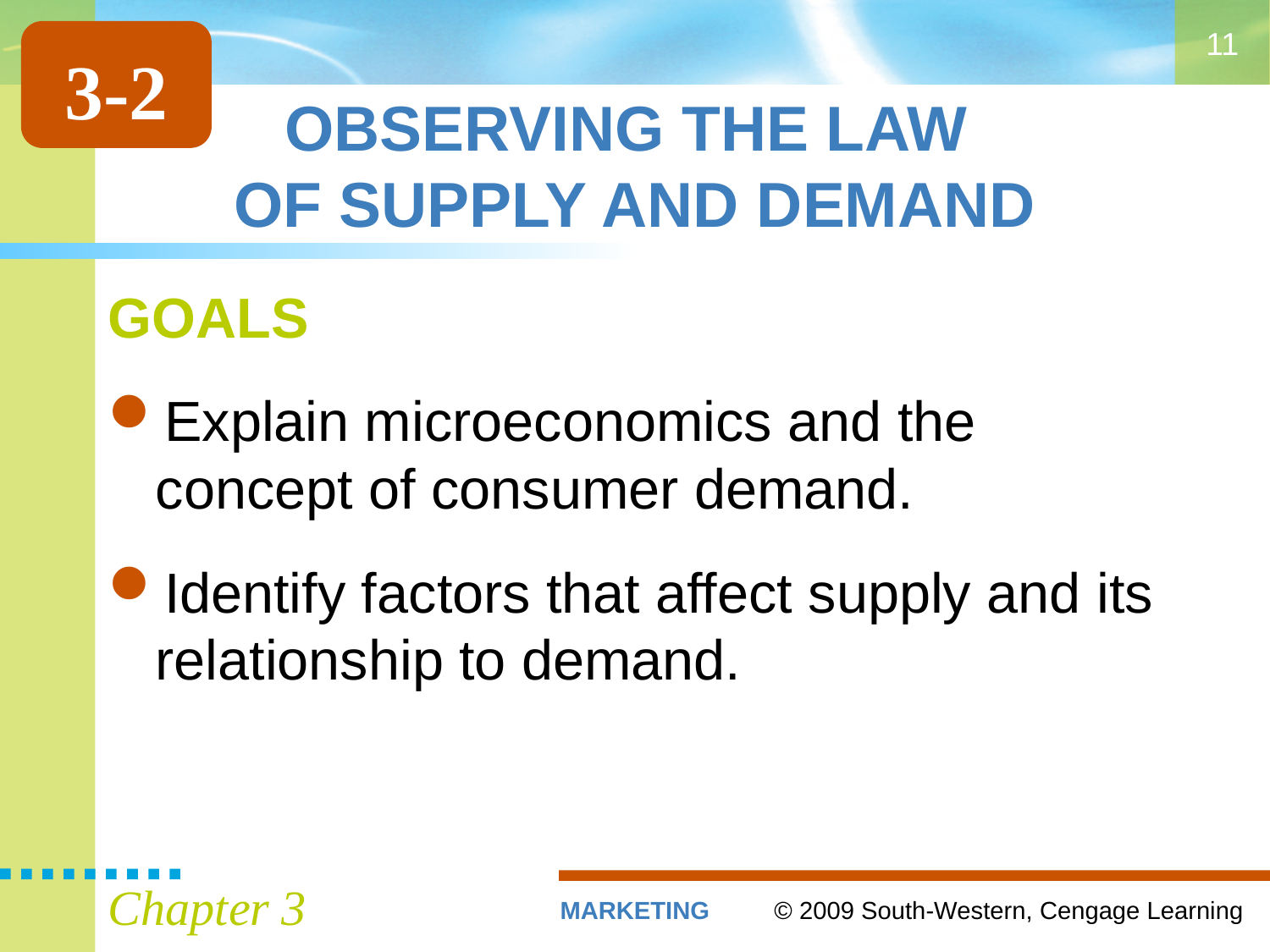

11
3-2
# OBSERVING THE LAW OF SUPPLY AND DEMAND
GOALS

Explain microeconomics and the concept of consumer demand.

Identify factors that affect supply and its relationship to demand.
Chapter 3